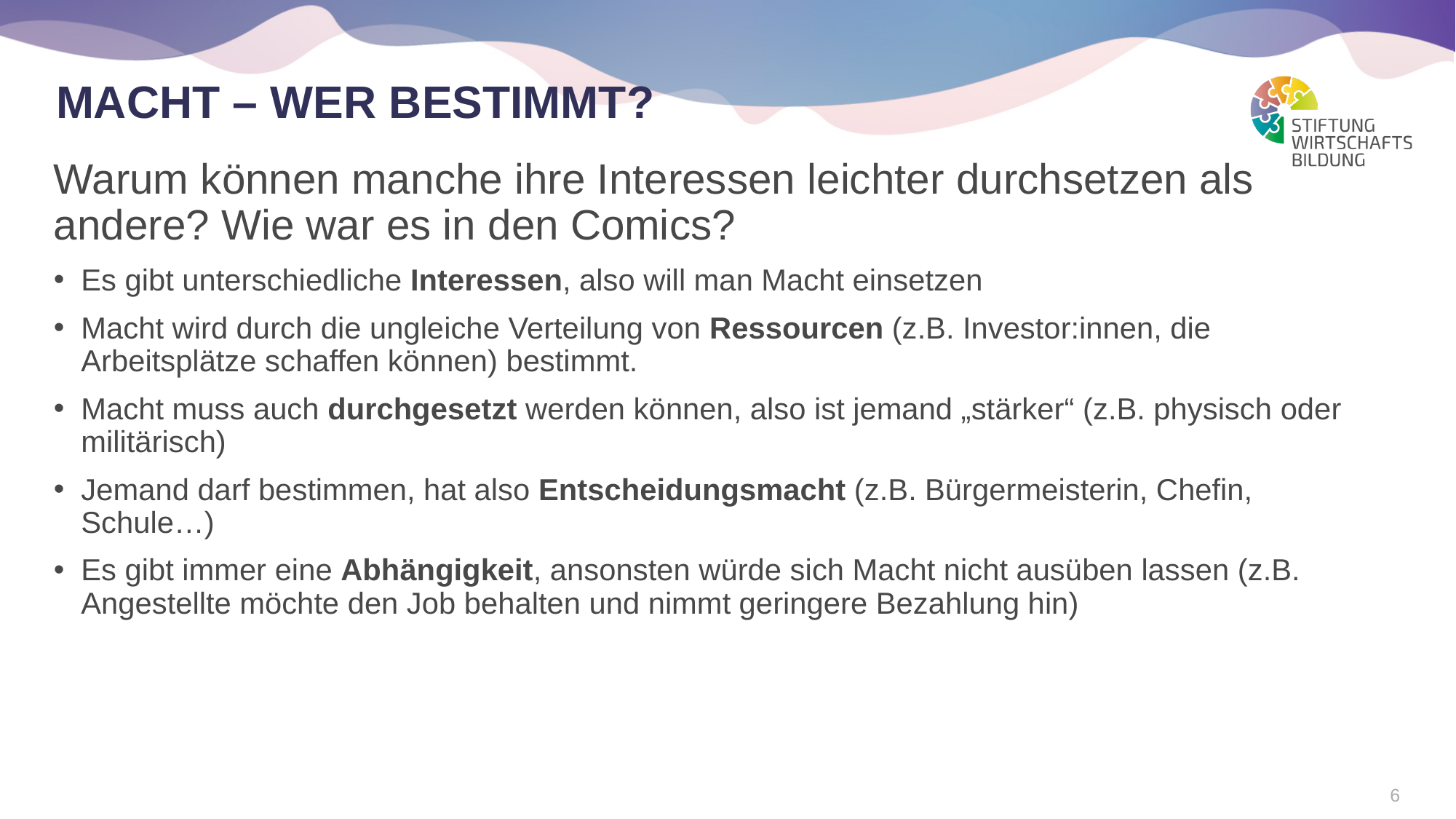

# macht – Wer bestimmt?
Warum können manche ihre Interessen leichter durchsetzen als andere? Wie war es in den Comics?
Es gibt unterschiedliche Interessen, also will man Macht einsetzen
Macht wird durch die ungleiche Verteilung von Ressourcen (z.B. Investor:innen, die Arbeitsplätze schaffen können) bestimmt.
Macht muss auch durchgesetzt werden können, also ist jemand „stärker“ (z.B. physisch oder militärisch)
Jemand darf bestimmen, hat also Entscheidungsmacht (z.B. Bürgermeisterin, Chefin, Schule…)
Es gibt immer eine Abhängigkeit, ansonsten würde sich Macht nicht ausüben lassen (z.B. Angestellte möchte den Job behalten und nimmt geringere Bezahlung hin)
6